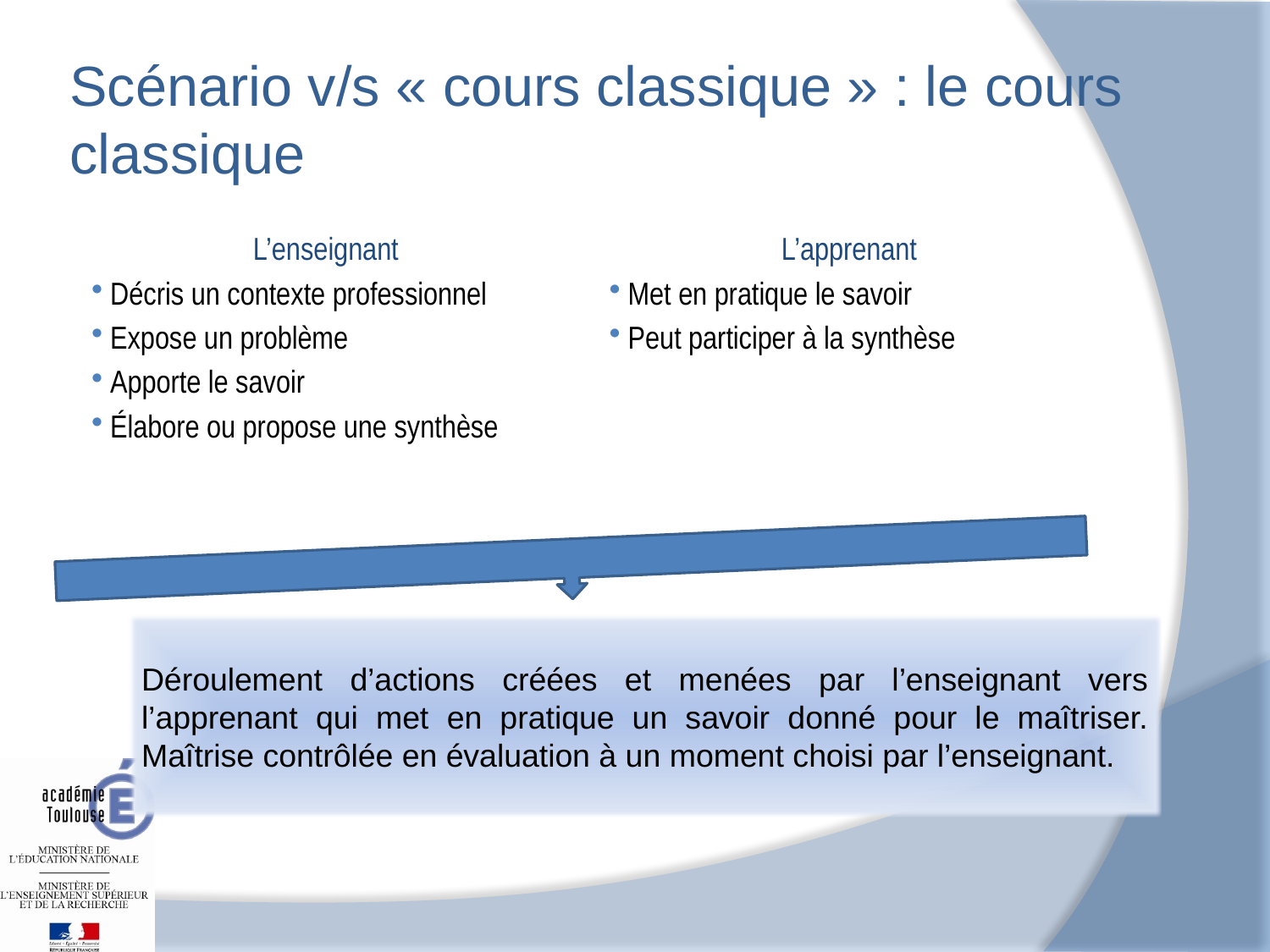

Scénario v/s « cours classique » : le cours classique
L’enseignant
 Décris un contexte professionnel
 Expose un problème
 Apporte le savoir
 Élabore ou propose une synthèse
L’apprenant
 Met en pratique le savoir
 Peut participer à la synthèse

Déroulement d’actions créées et menées par l’enseignant vers l’apprenant qui met en pratique un savoir donné pour le maîtriser. Maîtrise contrôlée en évaluation à un moment choisi par l’enseignant.